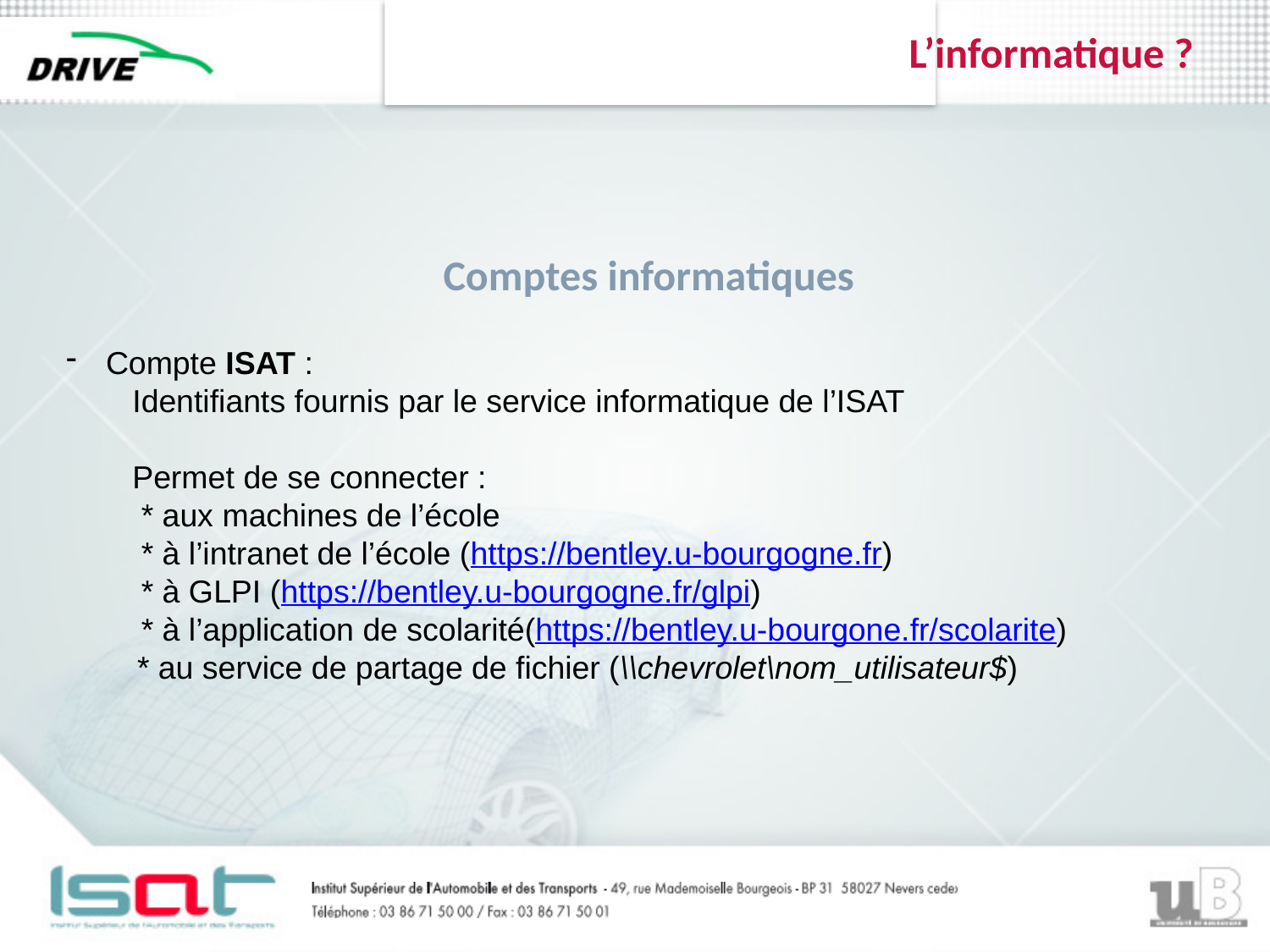

L’informatique ?
Comptes informatiques
Compte ISAT :
   Identifiants fournis par le service informatique de l’ISAT
   Permet de se connecter :
    * aux machines de l’école
    * à l’intranet de l’école (https://bentley.u-bourgogne.fr)
    * à GLPI (https://bentley.u-bourgogne.fr/glpi)
    * à l’application de scolarité(https://bentley.u-bourgone.fr/scolarite)
        * au service de partage de fichier (\\chevrolet\nom_utilisateur$)